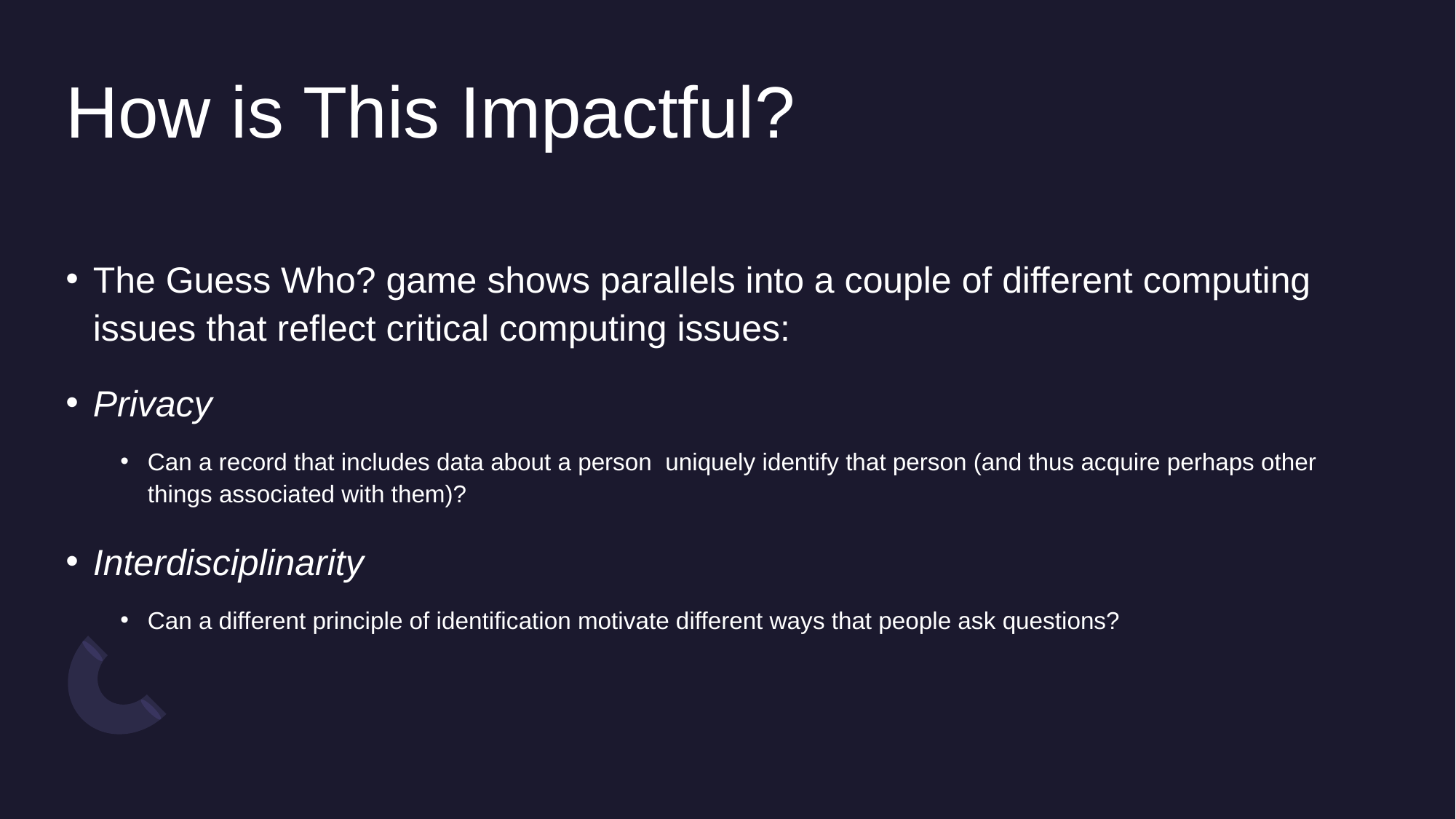

# How is This Impactful?
The Guess Who? game shows parallels into a couple of different computing issues that reflect critical computing issues:
Privacy
Can a record that includes data about a person  uniquely identify that person (and thus acquire perhaps other things associated with them)?
Interdisciplinarity
Can a different principle of identification motivate different ways that people ask questions?